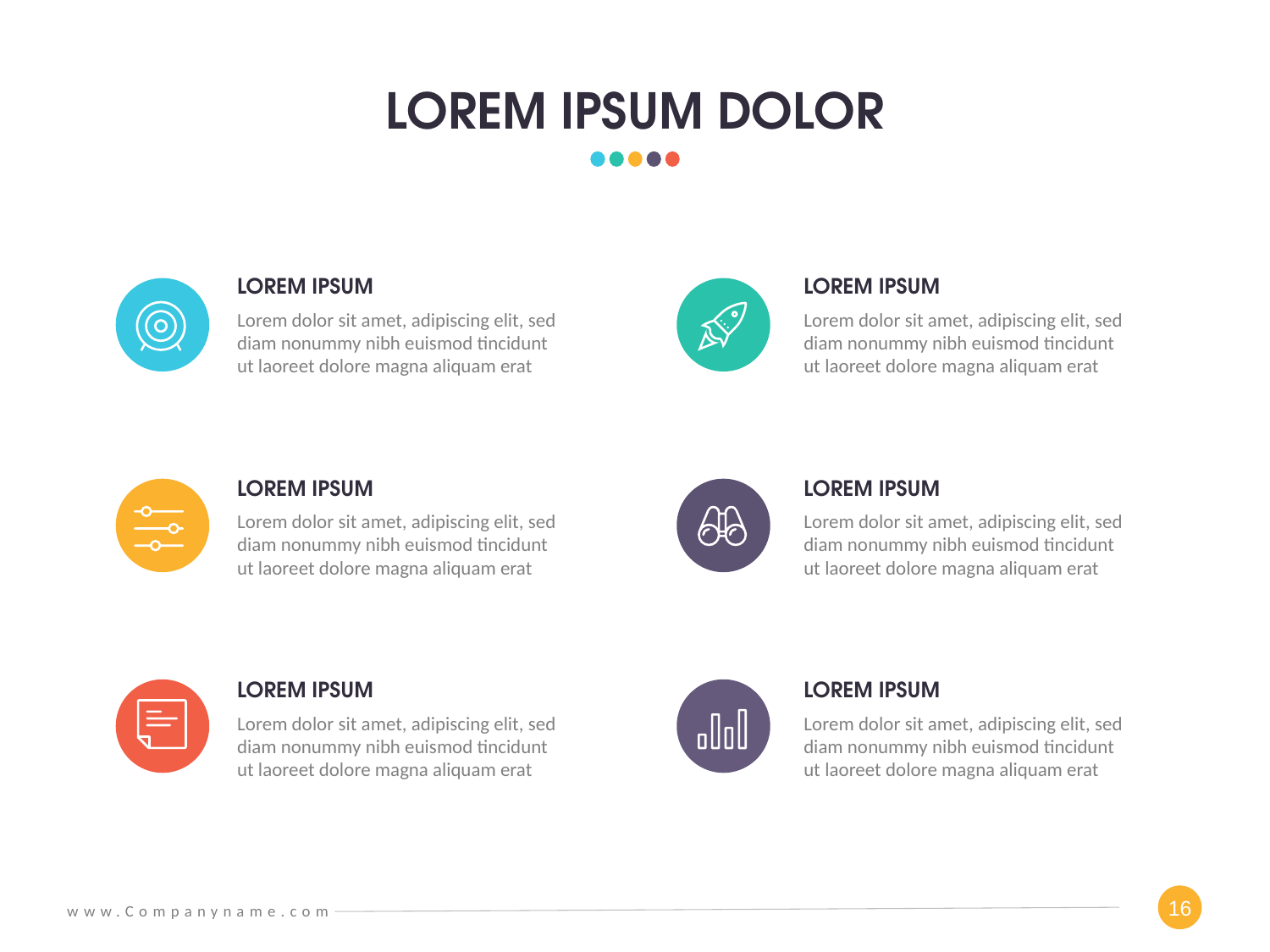

# LOREM IPSUM DOLOR
LOREM IPSUM
LOREM IPSUM

Lorem dolor sit amet, adipiscing elit, sed diam nonummy nibh euismod tincidunt ut laoreet dolore magna aliquam erat
Lorem dolor sit amet, adipiscing elit, sed diam nonummy nibh euismod tincidunt ut laoreet dolore magna aliquam erat

LOREM IPSUM
LOREM IPSUM

Lorem dolor sit amet, adipiscing elit, sed diam nonummy nibh euismod tincidunt ut laoreet dolore magna aliquam erat
Lorem dolor sit amet, adipiscing elit, sed diam nonummy nibh euismod tincidunt ut laoreet dolore magna aliquam erat

LOREM IPSUM
LOREM IPSUM

Lorem dolor sit amet, adipiscing elit, sed diam nonummy nibh euismod tincidunt ut laoreet dolore magna aliquam erat
Lorem dolor sit amet, adipiscing elit, sed diam nonummy nibh euismod tincidunt ut laoreet dolore magna aliquam erat